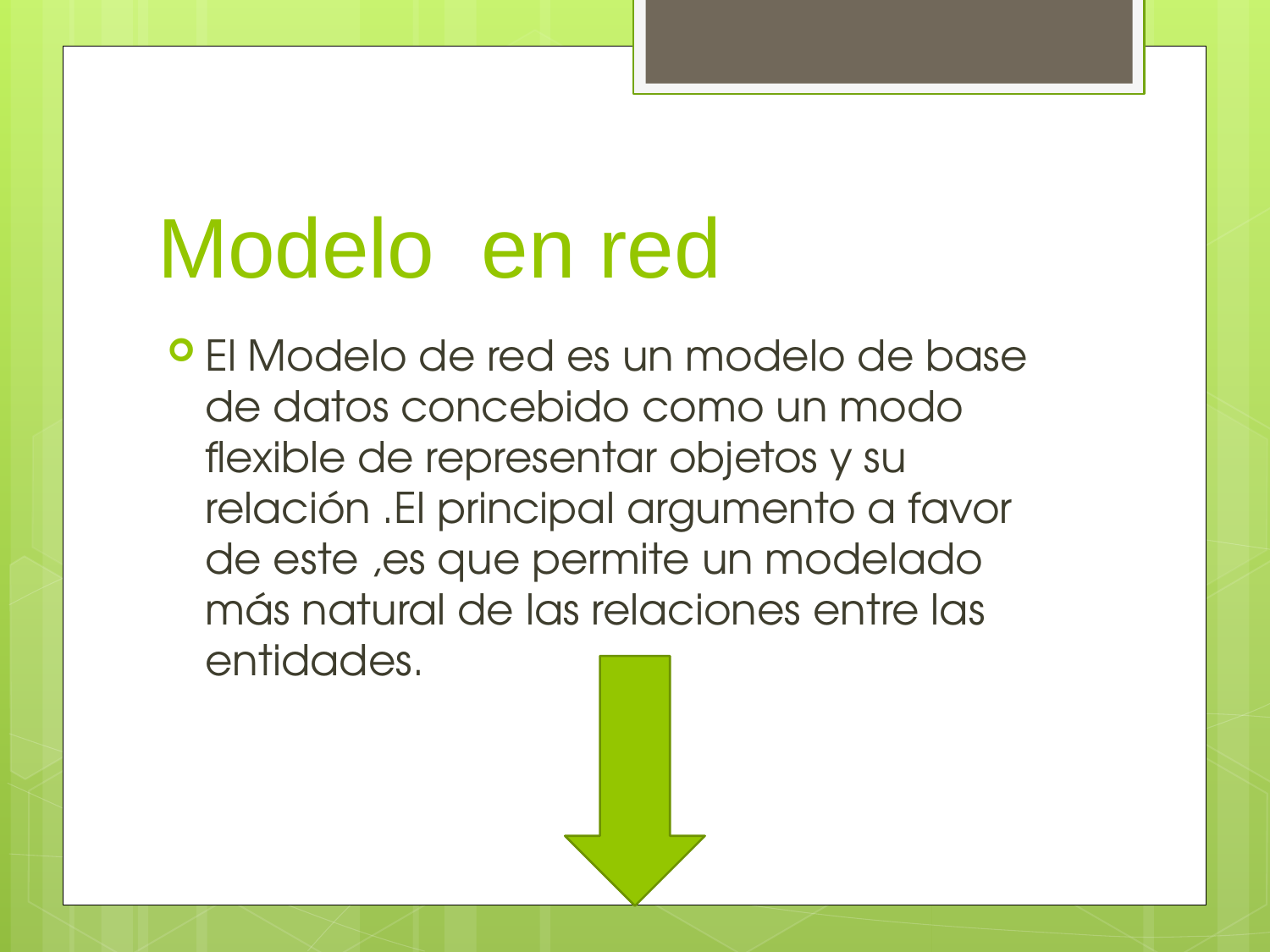

# Modelo  en red
El Modelo de red es un modelo de base de datos concebido como un modo flexible de representar objetos y su relación .El principal argumento a favor de este ,es que permite un modelado más natural de las relaciones entre las entidades.